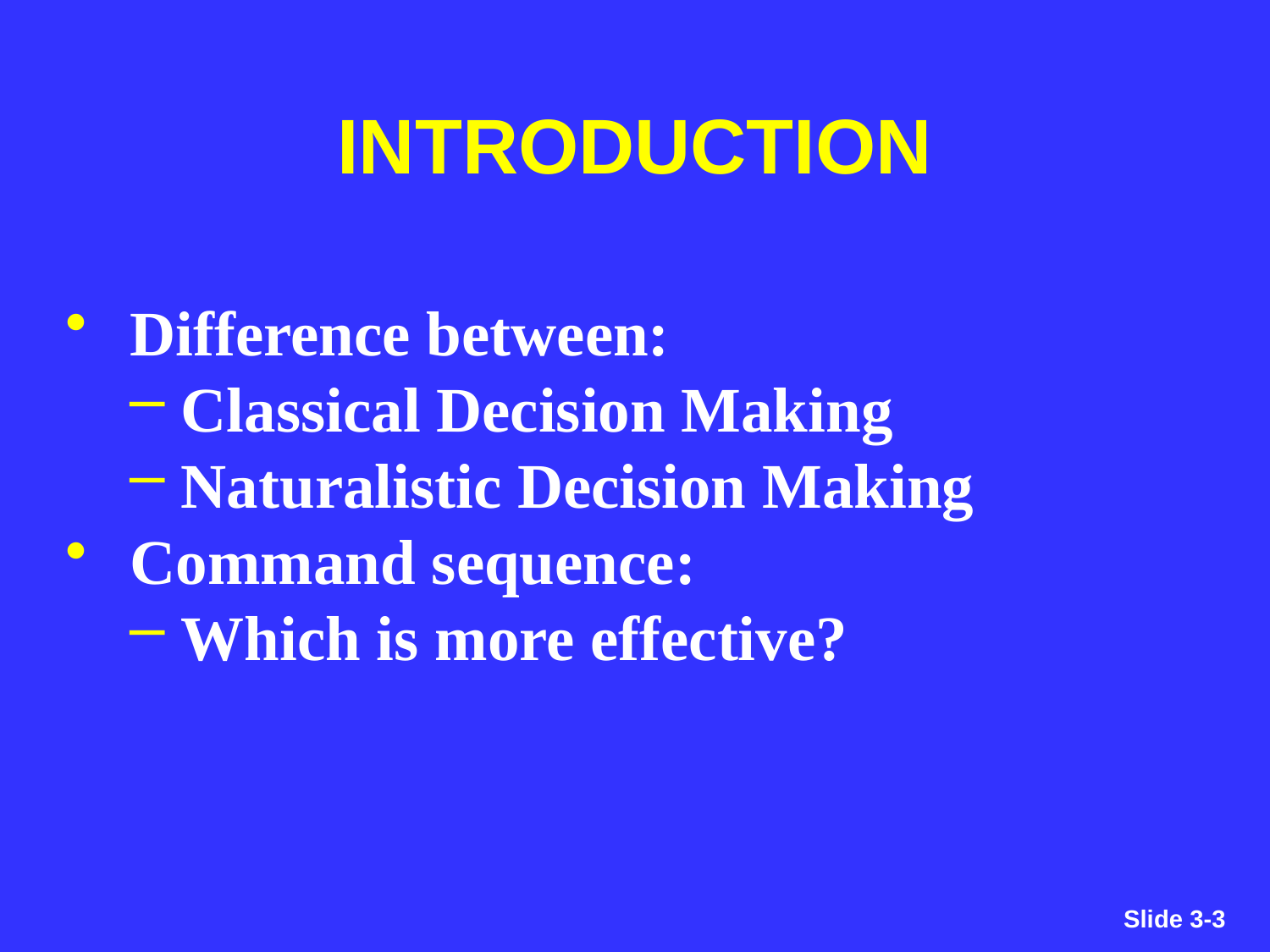

INTRODUCTION
Difference between:
 Classical Decision Making
 Naturalistic Decision Making
Command sequence:
 Which is more effective?
Slide 3-3